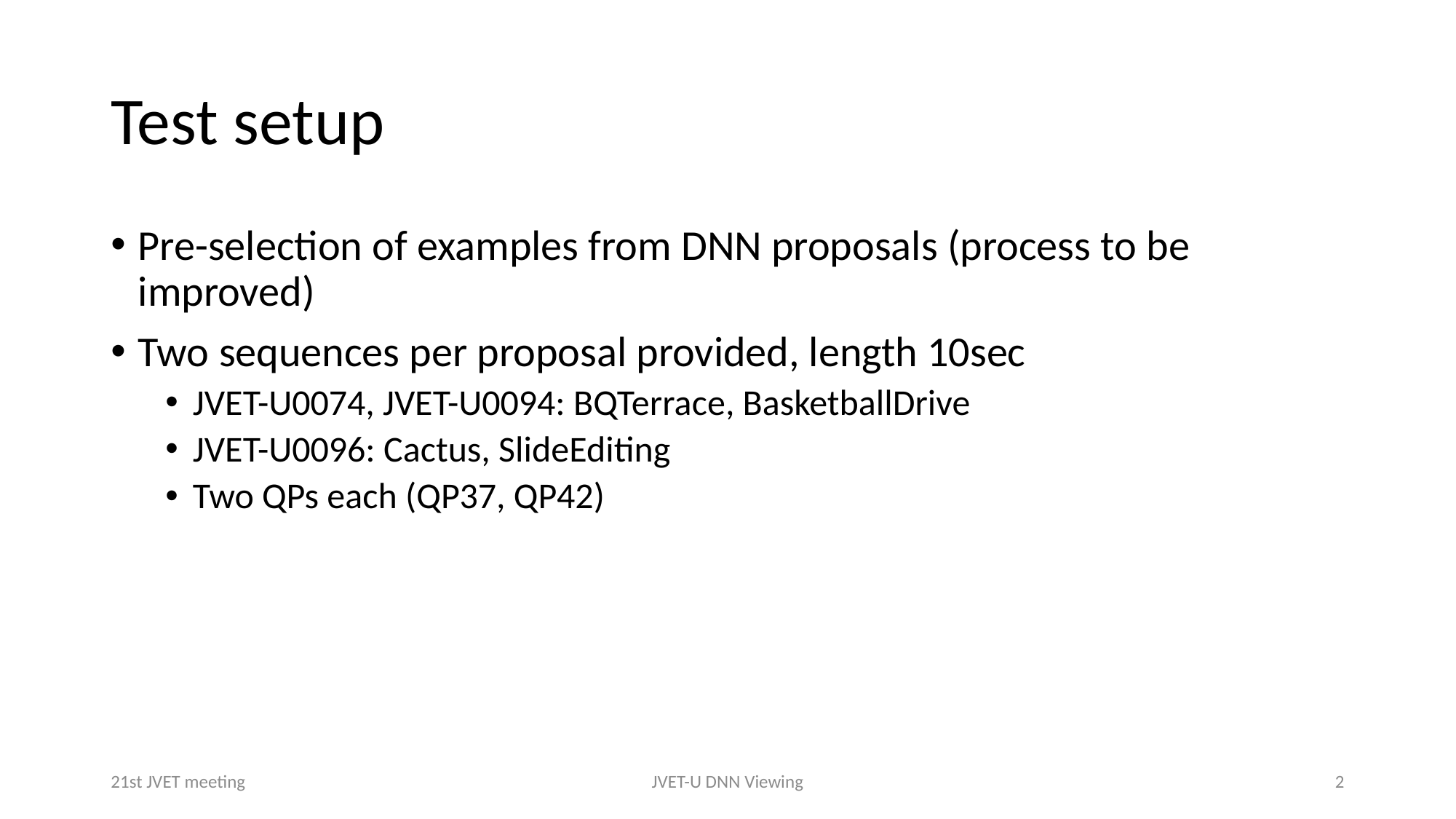

# Test setup
Pre-selection of examples from DNN proposals (process to be improved)
Two sequences per proposal provided, length 10sec
JVET-U0074, JVET-U0094: BQTerrace, BasketballDrive
JVET-U0096: Cactus, SlideEditing
Two QPs each (QP37, QP42)

21st JVET meeting
JVET-U DNN Viewing
2